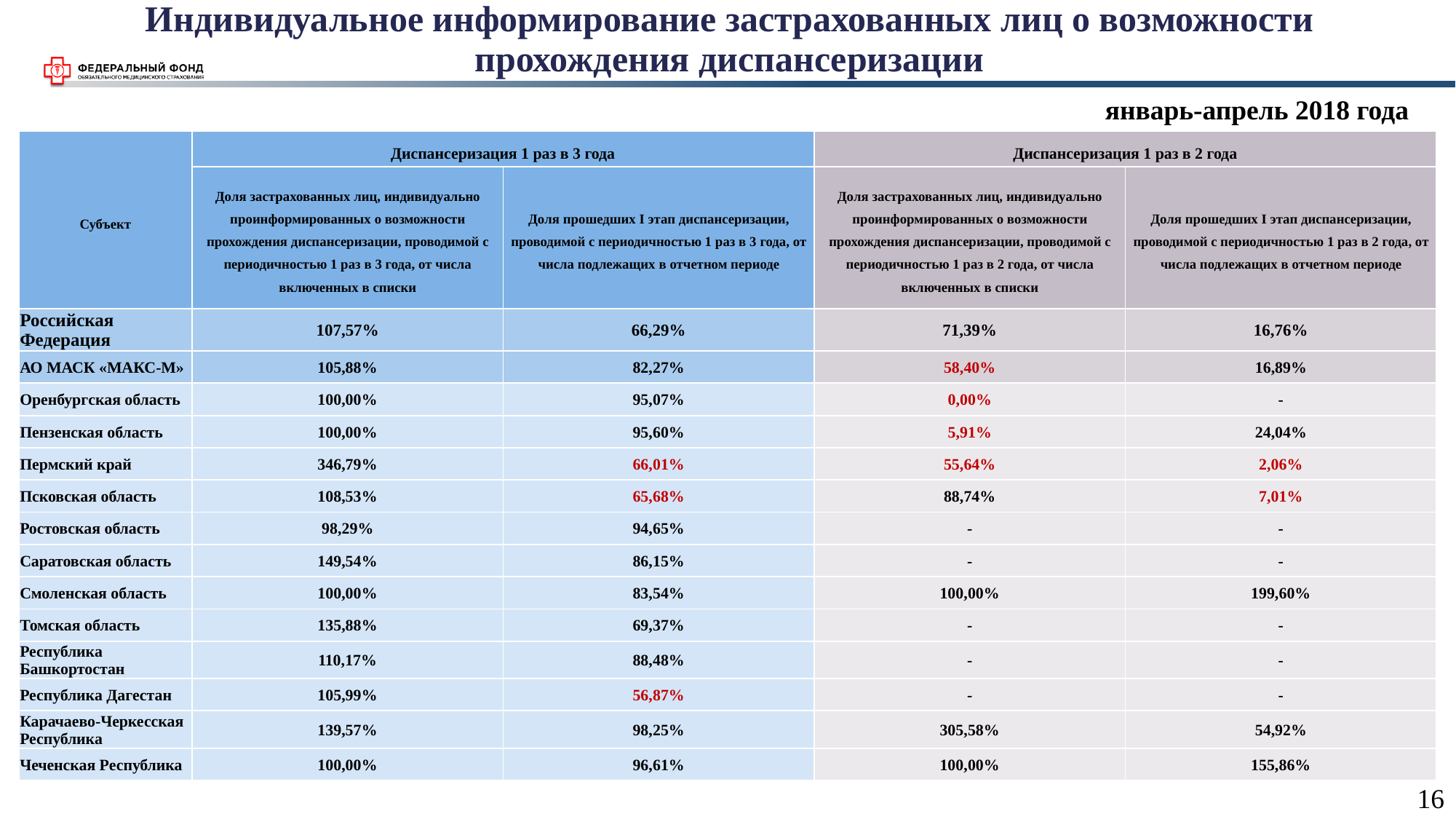

Индивидуальное информирование застрахованных лиц о возможности прохождения диспансеризации
январь-апрель 2018 года
| Субъект | Диспансеризация 1 раз в 3 года |  | Диспансеризация 1 раз в 2 года |  |
| --- | --- | --- | --- | --- |
|  | Доля застрахованных лиц, индивидуально проинформированных о возможности прохождения диспансеризации, проводимой с периодичностью 1 раз в 3 года, от числа включенных в списки | Доля прошедших I этап диспансеризации, проводимой с периодичностью 1 раз в 3 года, от числа подлежащих в отчетном периоде | Доля застрахованных лиц, индивидуально проинформированных о возможности прохождения диспансеризации, проводимой с периодичностью 1 раз в 2 года, от числа включенных в списки | Доля прошедших I этап диспансеризации, проводимой с периодичностью 1 раз в 2 года, от числа подлежащих в отчетном периоде |
| Российская Федерация | 107,57% | 66,29% | 71,39% | 16,76% |
| АО МАСК «МАКС-М» | 105,88% | 82,27% | 58,40% | 16,89% |
| Оренбургская область | 100,00% | 95,07% | 0,00% | - |
| Пензенская область | 100,00% | 95,60% | 5,91% | 24,04% |
| Пермский край | 346,79% | 66,01% | 55,64% | 2,06% |
| Псковская область | 108,53% | 65,68% | 88,74% | 7,01% |
| Ростовская область | 98,29% | 94,65% | - | - |
| Саратовская область | 149,54% | 86,15% | - | - |
| Смоленская область | 100,00% | 83,54% | 100,00% | 199,60% |
| Томская область | 135,88% | 69,37% | - | - |
| Республика Башкортостан | 110,17% | 88,48% | - | - |
| Республика Дагестан | 105,99% | 56,87% | - | - |
| Карачаево-Черкесская Республика | 139,57% | 98,25% | 305,58% | 54,92% |
| Чеченская Республика | 100,00% | 96,61% | 100,00% | 155,86% |
16